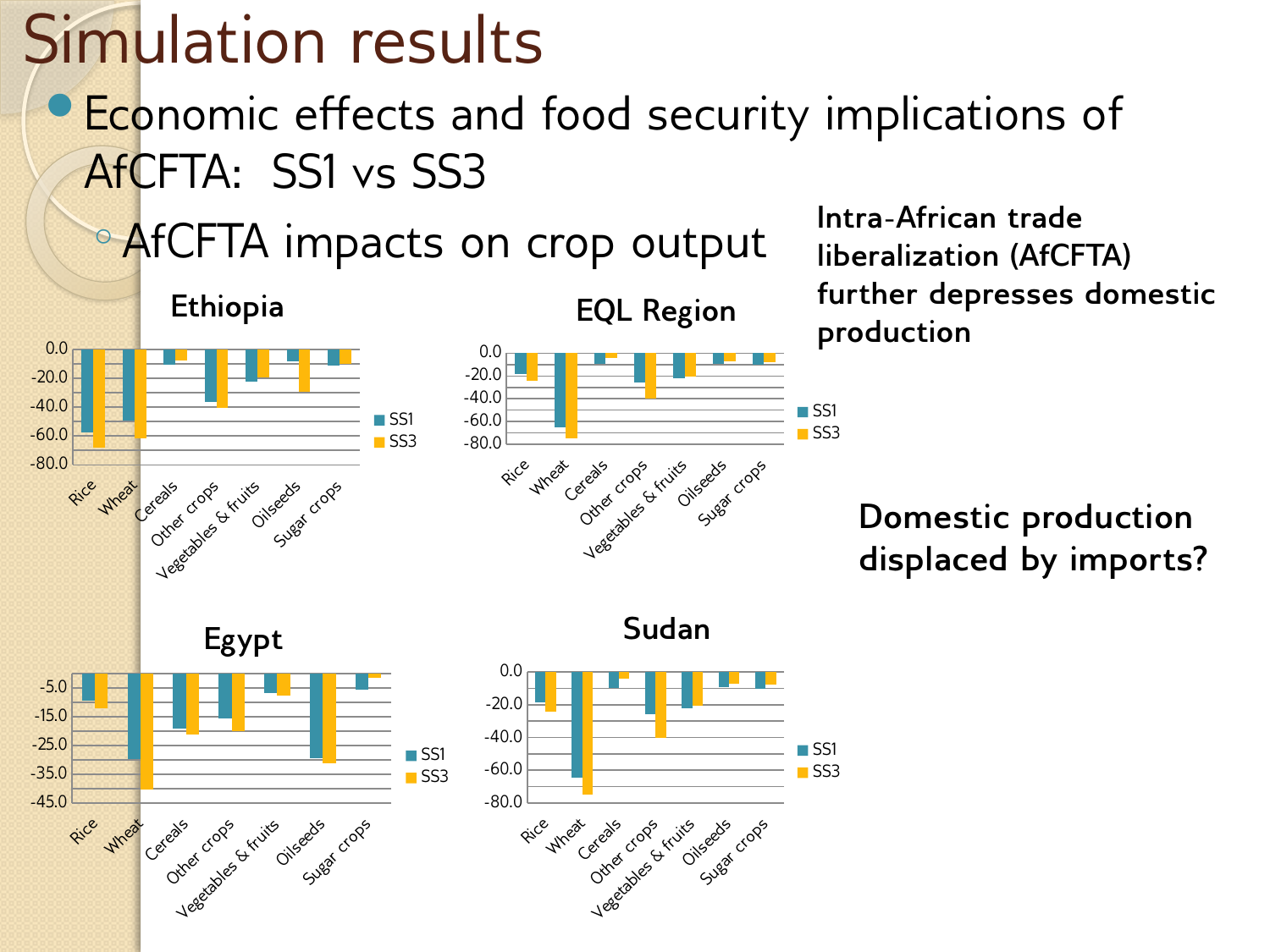

# Simulation results
Economic effects and food security implications of AfCFTA:  SS1 vs SS3
AfCFTA impacts on crop output
Intra-African trade liberalization (AfCFTA) further depresses domestic production

### Chart: Ethiopia

| Category | SS1 | SS3 |
|---|---|---|
| Rice | -57.3 | -68.25 |
| Wheat | -49.26 | -61.77 |
| Cereals | -10.87 | -7.98 |
| Other crops | -36.22 | -40.75 |
| Vegetables & fruits | -22.61 | -19.59 |
| Oilseeds | -8.04 | -29.65 |
| Sugar crops | -11.16 | -10.01 |

### Chart: EQL Region

| Category | SS1 | SS3 |
|---|---|---|
| Rice | -18.5 | -24.41 |
| Wheat | -64.81 | -74.72 |
| Cereals | -9.58 | -4.12 |
| Other crops | -25.87 | -40.11 |
| Vegetables & fruits | -21.91 | -20.36 |
| Oilseeds | -9.44 | -7.28 |
| Sugar crops | -10.04 | -7.65 |
Domestic production displaced by imports?

### Chart: Sudan

| Category | SS1 | SS3 |
|---|---|---|
| Rice | -18.5 | -24.41 |
| Wheat | -64.81 | -74.72 |
| Cereals | -9.58 | -4.12 |
| Other crops | -25.87 | -40.11 |
| Vegetables & fruits | -21.91 | -20.36 |
| Oilseeds | -9.44 | -7.28 |
| Sugar crops | -10.04 | -7.65 |

### Chart: Egypt

| Category | SS1 | SS3 |
|---|---|---|
| Rice | -9.3 | -12.09 |
| Wheat | -29.64 | -40.29 |
| Cereals | -19.12 | -21.06 |
| Other crops | -15.62 | -19.88 |
| Vegetables & fruits | -6.75 | -7.76 |
| Oilseeds | -29.5 | -31.24 |
| Sugar crops | -5.54 | -1.56 |